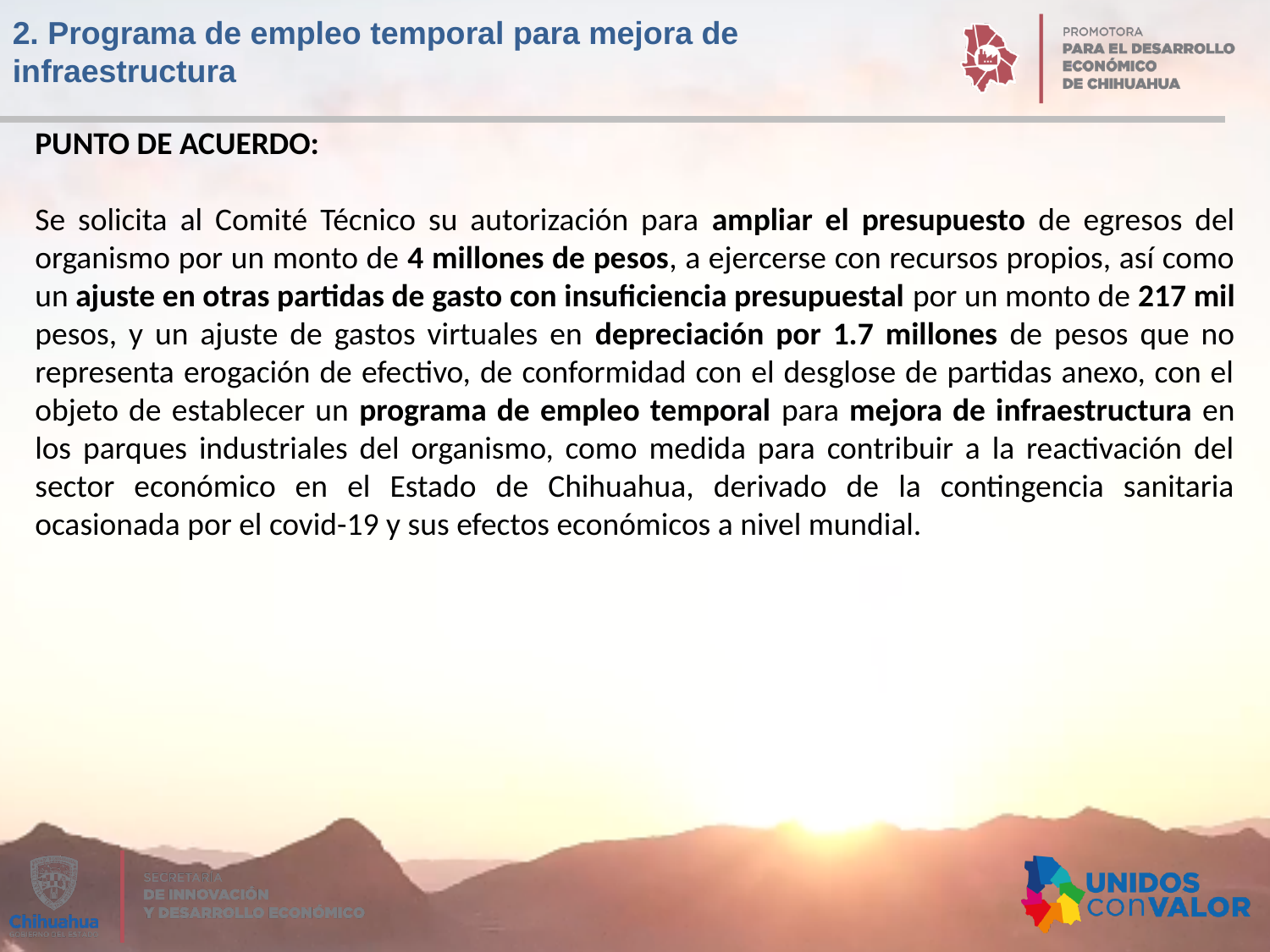

2. Programa de empleo temporal para mejora de infraestructura

PUNTO DE ACUERDO:

Se solicita al Comité Técnico su autorización para ampliar el presupuesto de egresos del organismo por un monto de 4 millones de pesos, a ejercerse con recursos propios, así como un ajuste en otras partidas de gasto con insuficiencia presupuestal por un monto de 217 mil pesos, y un ajuste de gastos virtuales en depreciación por 1.7 millones de pesos que no representa erogación de efectivo, de conformidad con el desglose de partidas anexo, con el objeto de establecer un programa de empleo temporal para mejora de infraestructura en los parques industriales del organismo, como medida para contribuir a la reactivación del sector económico en el Estado de Chihuahua, derivado de la contingencia sanitaria ocasionada por el covid-19 y sus efectos económicos a nivel mundial.